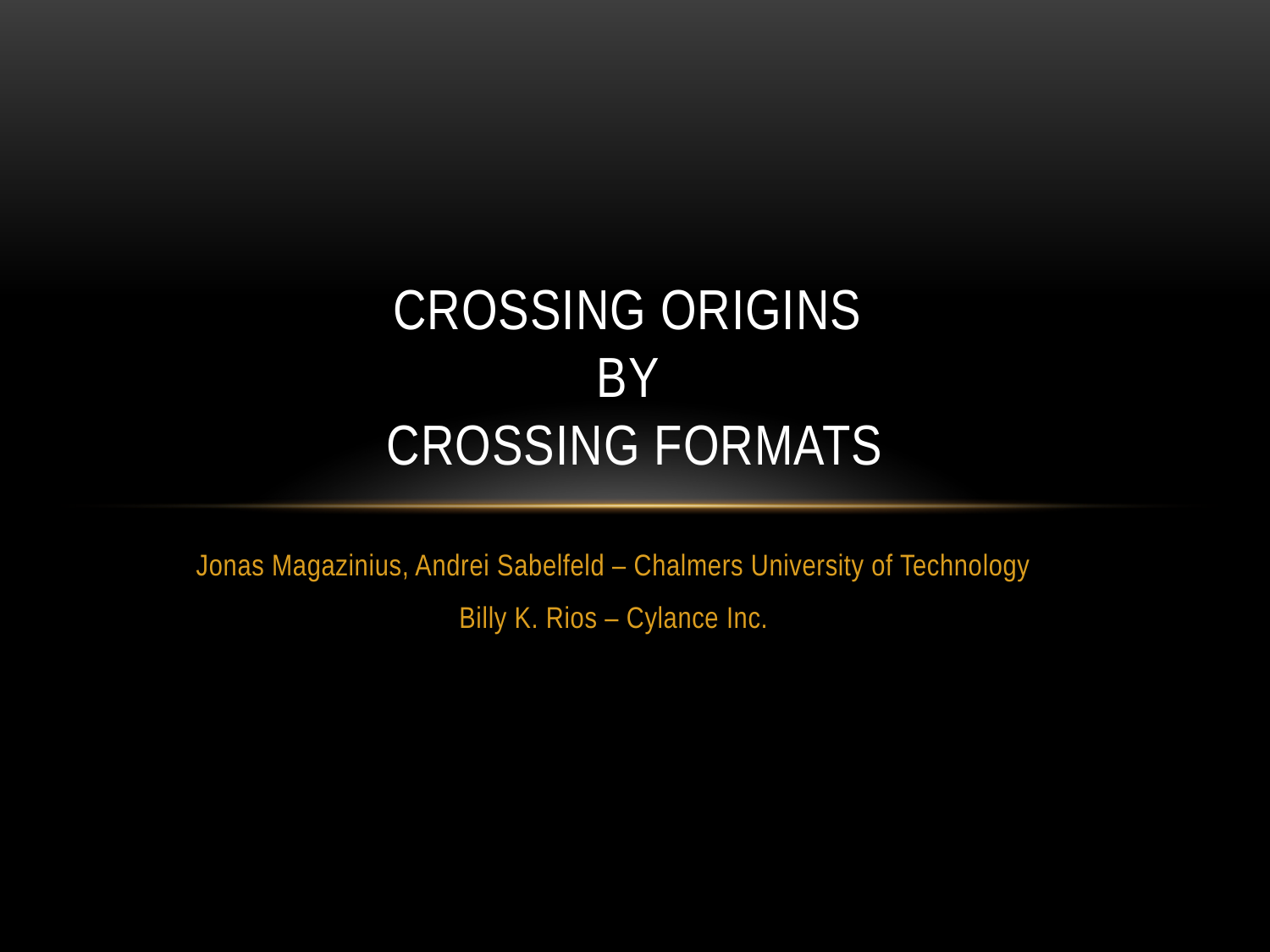

# Crossing Origins by Crossing Formats
Jonas Magazinius, Andrei Sabelfeld – Chalmers University of Technology
Billy K. Rios – Cylance Inc.